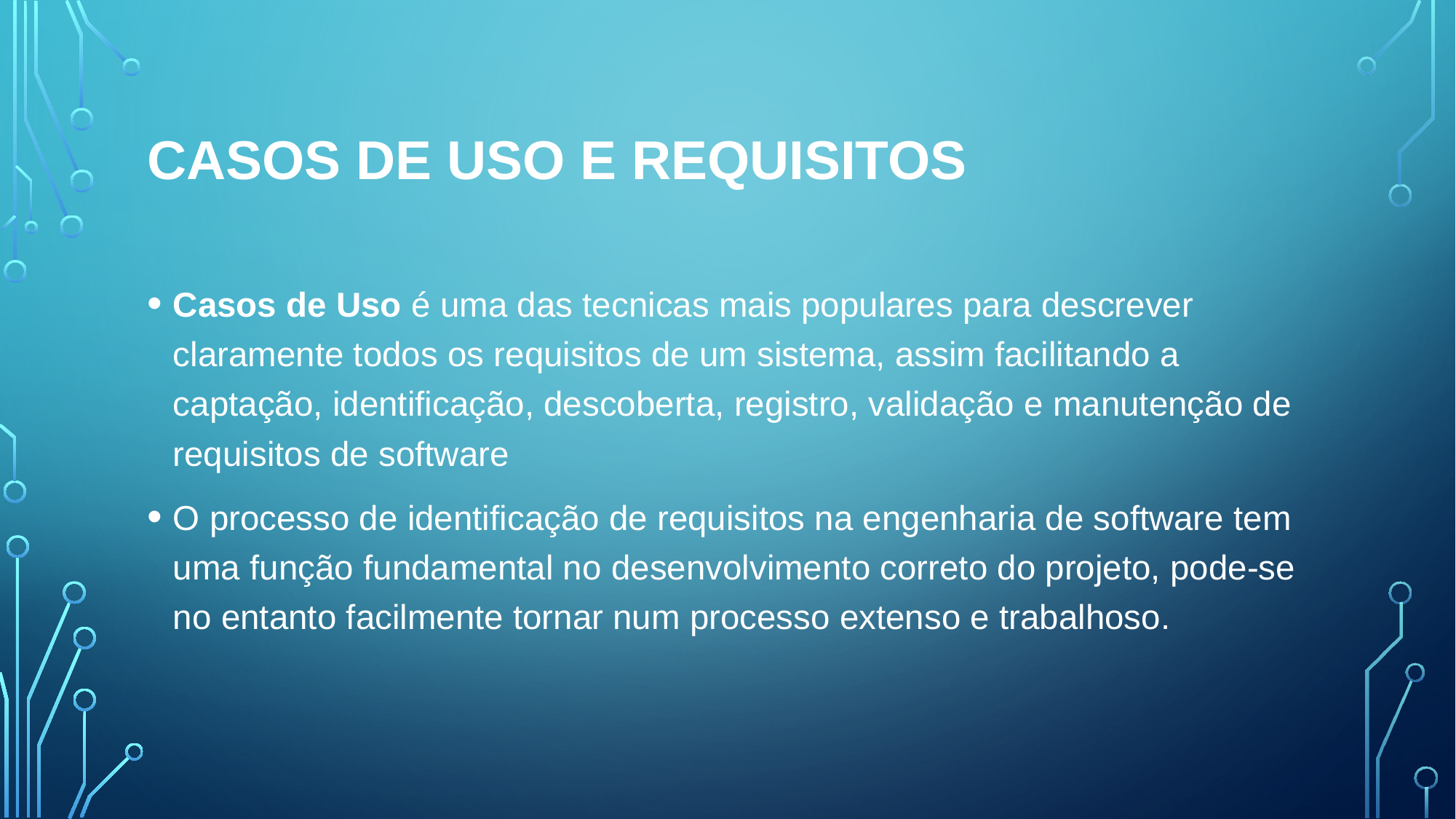

# casos de uso e requisitos
Casos de Uso é uma das tecnicas mais populares para descrever claramente todos os requisitos de um sistema, assim facilitando a captação, identificação, descoberta, registro, validação e manutenção de requisitos de software
O processo de identificação de requisitos na engenharia de software tem uma função fundamental no desenvolvimento correto do projeto, pode-se no entanto facilmente tornar num processo extenso e trabalhoso.